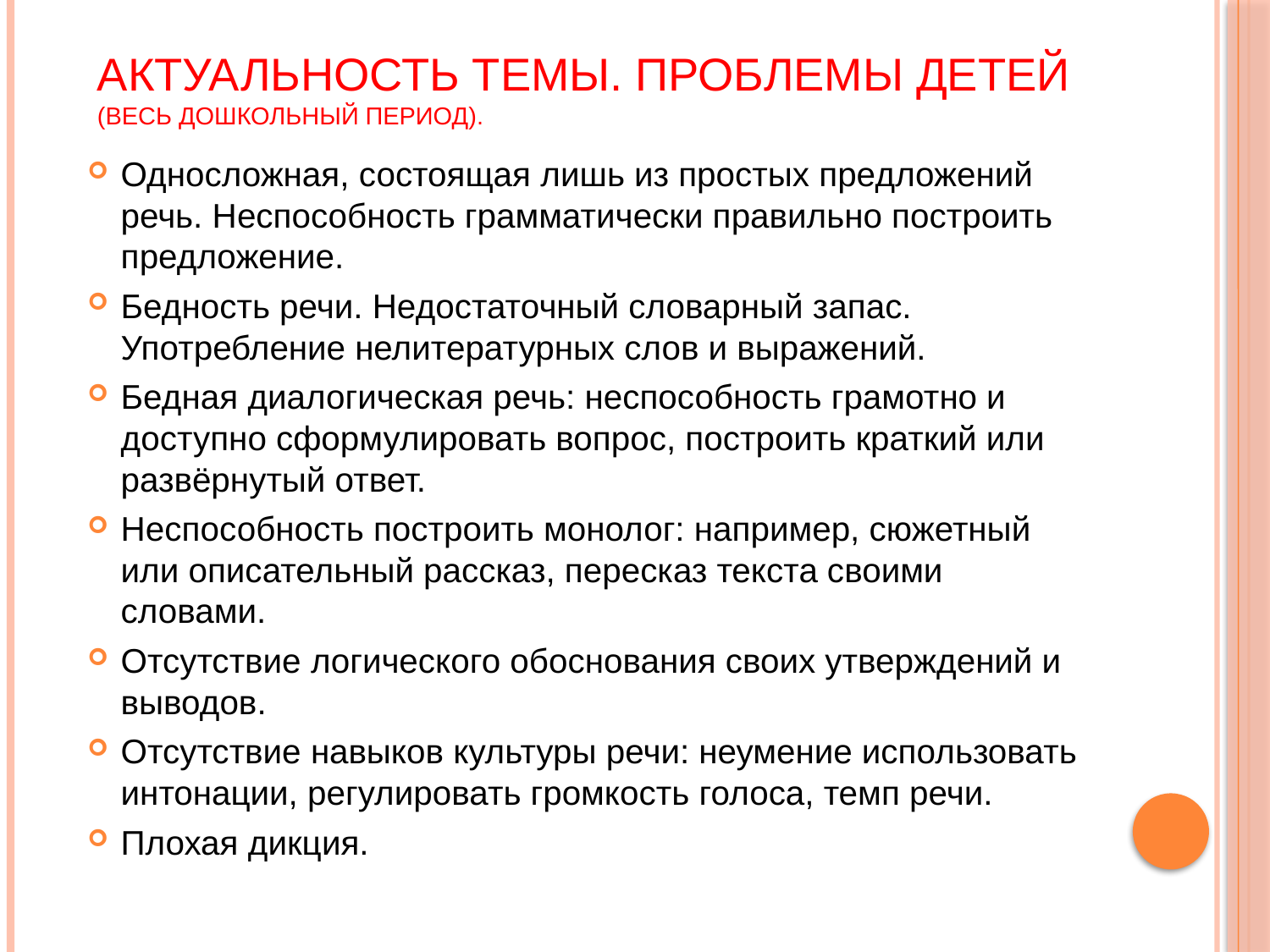

# Актуальность темы. Проблемы детей (весь дошкольный период).
Односложная, состоящая лишь из простых предложений речь. Неспособность грамматически правильно построить предложение.
Бедность речи. Недостаточный словарный запас. Употребление нелитературных слов и выражений.
Бедная диалогическая речь: неспособность грамотно и доступно сформулировать вопрос, построить краткий или развёрнутый ответ.
Неспособность построить монолог: например, сюжетный или описательный рассказ, пересказ текста своими словами.
Отсутствие логического обоснования своих утверждений и выводов.
Отсутствие навыков культуры речи: неумение использовать интонации, регулировать громкость голоса, темп речи.
Плохая дикция.